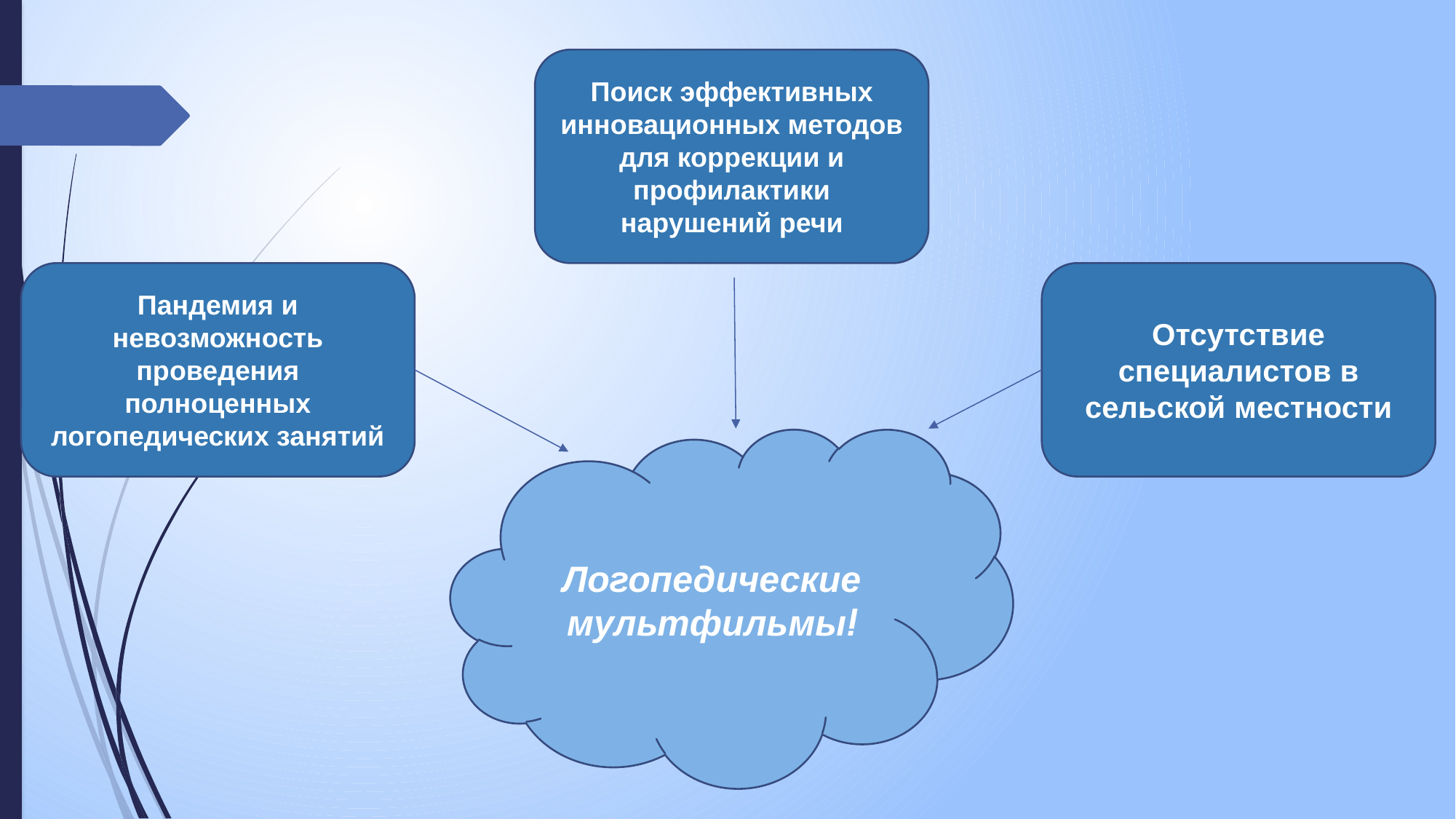

Поиск эффективных инновационных методов для коррекции и профилактики нарушений речи
Пандемия и невозможность проведения полноценных логопедических занятий
Отсутствие специалистов в сельской местности
Логопедические мультфильмы!